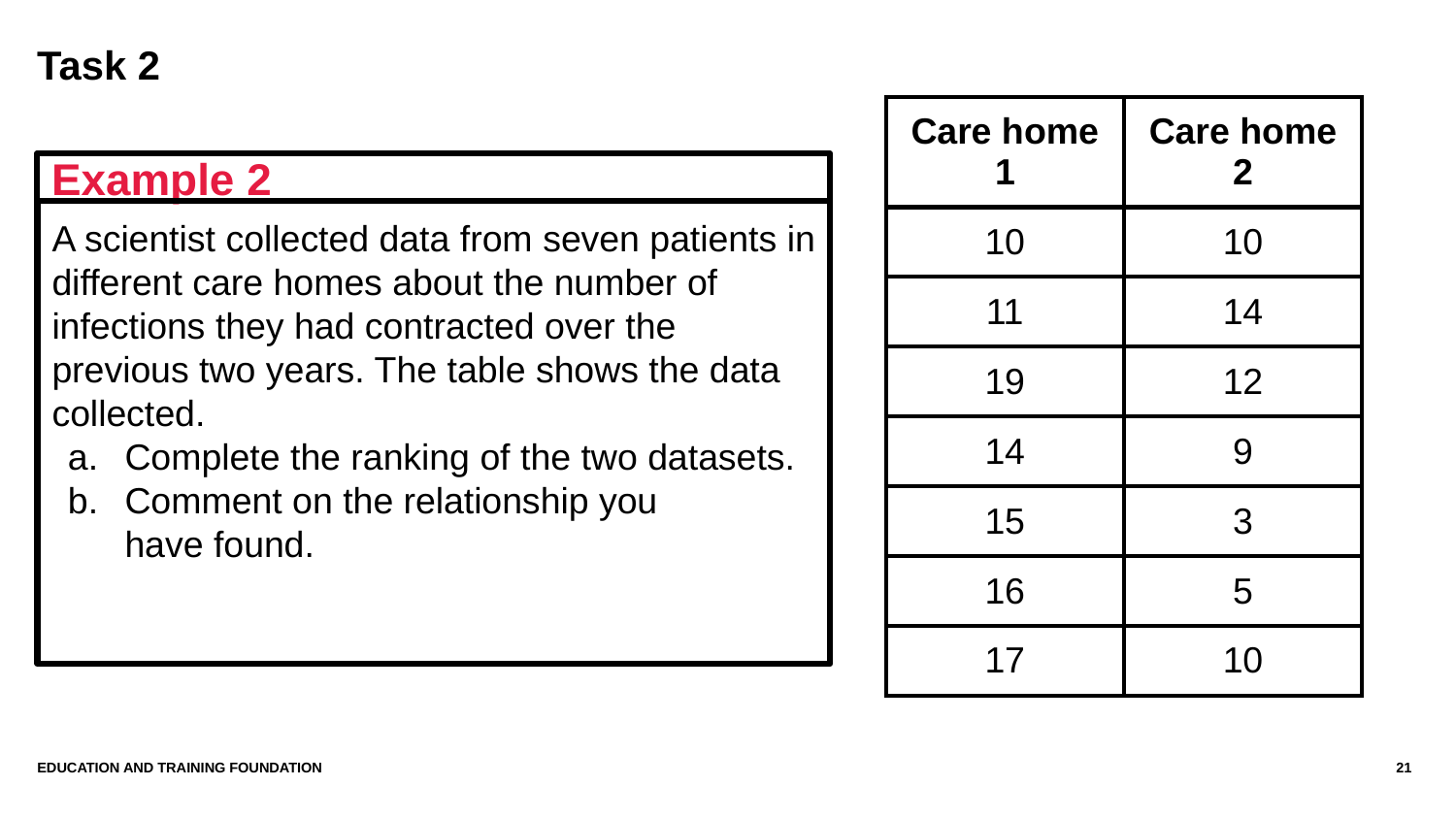

# Task 2
| Care home 1 | Care home 2 |
| --- | --- |
| 10 | 10 |
| 11 | 14 |
| 19 | 12 |
| 14 | 9 |
| 15 | 3 |
| 16 | 5 |
| 17 | 10 |
Example 2
A scientist collected data from seven patients in different care homes about the number of infections they had contracted over the previous two years. The table shows the data collected.
Complete the ranking of the two datasets.
Comment on the relationship you have found.
EDUCATION AND TRAINING FOUNDATION
21